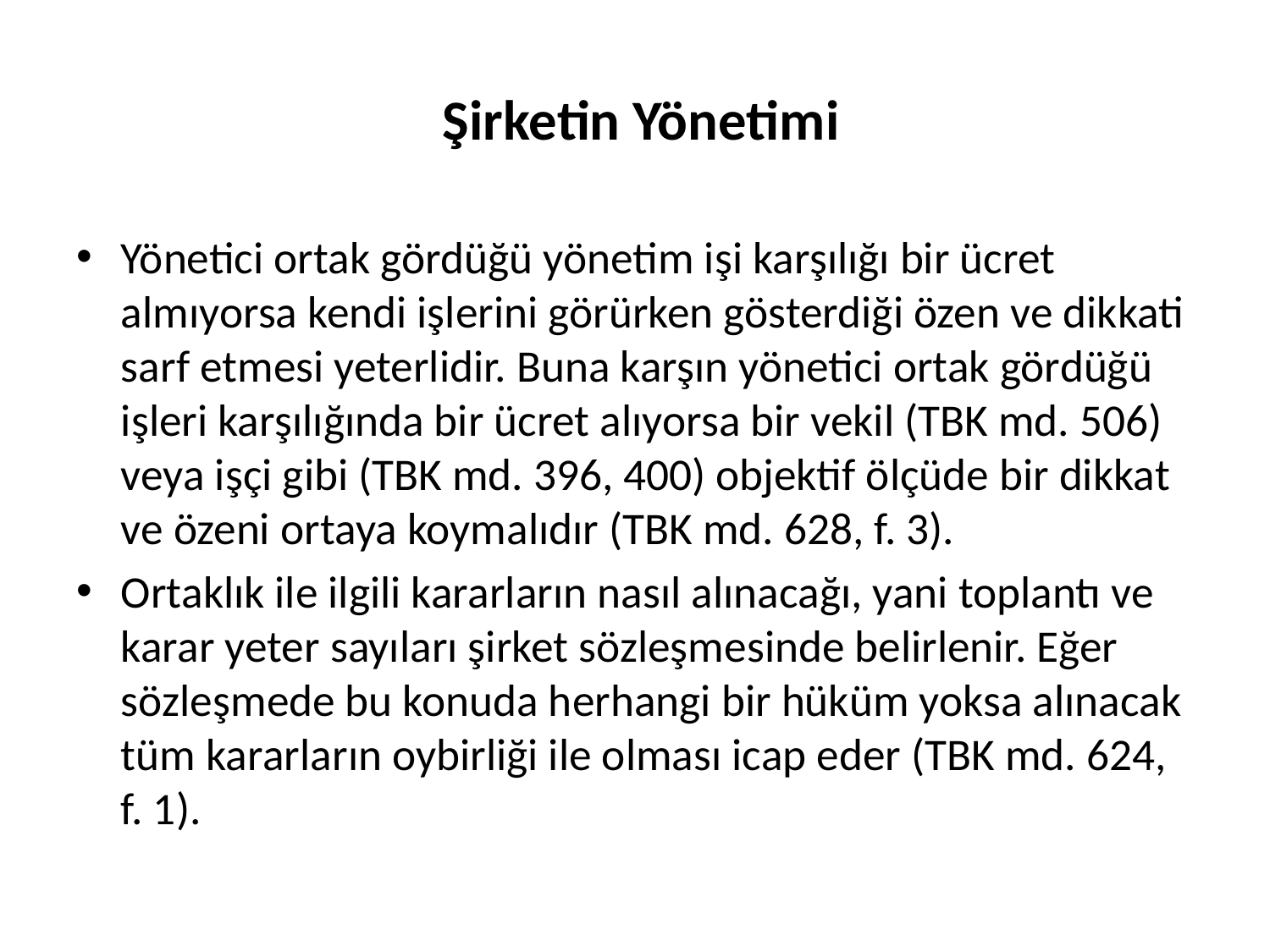

# Şirketin Yönetimi
Yönetici ortak gördüğü yönetim işi karşılığı bir ücret almıyorsa kendi işlerini görürken gösterdiği özen ve dikkati sarf etmesi yeterlidir. Buna karşın yönetici ortak gördüğü işleri karşılığında bir ücret alıyorsa bir vekil (TBK md. 506) veya işçi gibi (TBK md. 396, 400) objektif ölçüde bir dikkat ve özeni ortaya koymalıdır (TBK md. 628, f. 3).
Ortaklık ile ilgili kararların nasıl alınacağı, yani toplantı ve karar yeter sayıları şirket sözleşmesinde belirlenir. Eğer sözleşmede bu konuda herhangi bir hüküm yoksa alınacak tüm kararların oybirliği ile olması icap eder (TBK md. 624, f. 1).